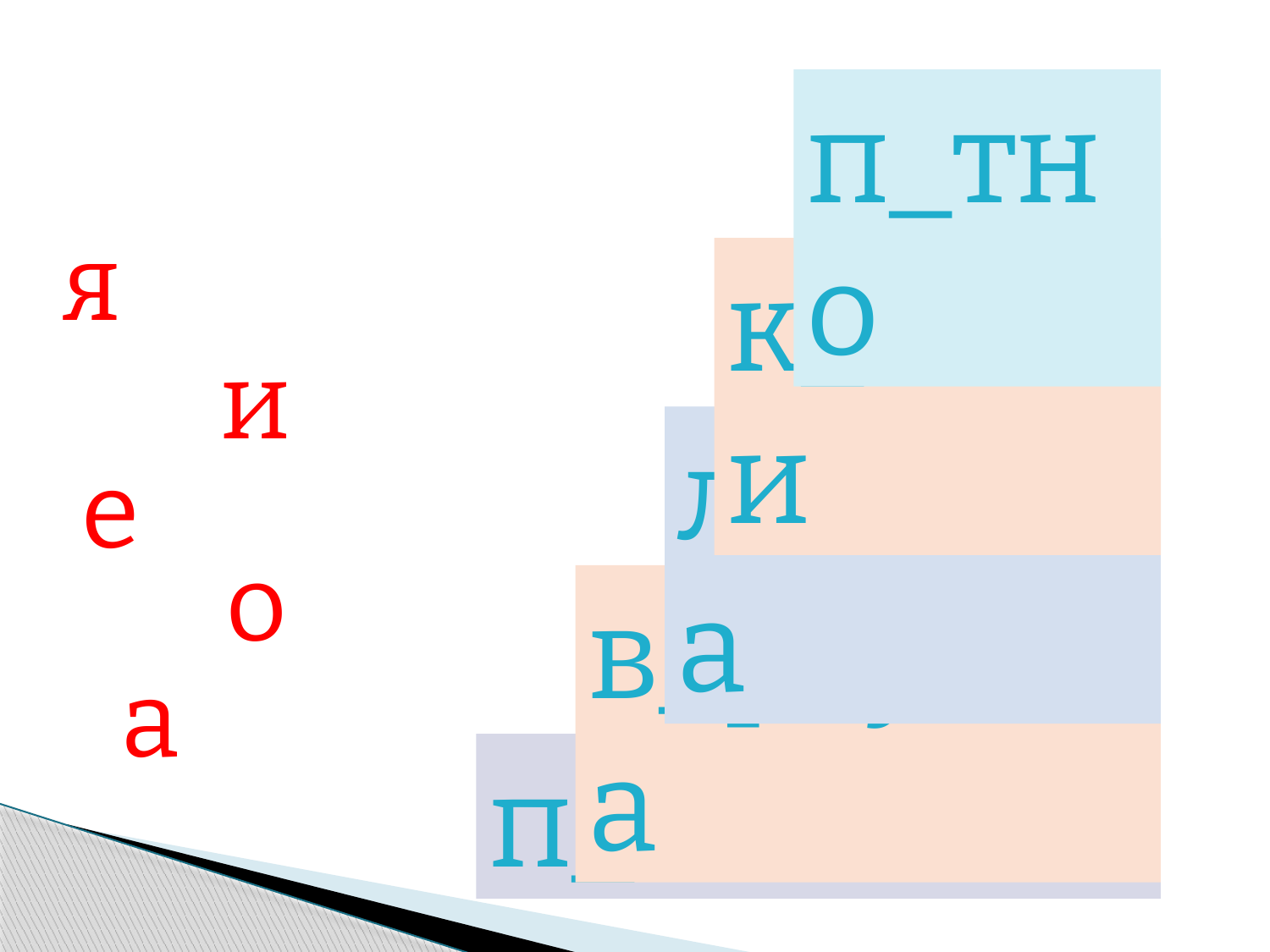

п_тно
я
к_чели
и
л_нейка
е

о
в_рхушка
а
п_чтальон